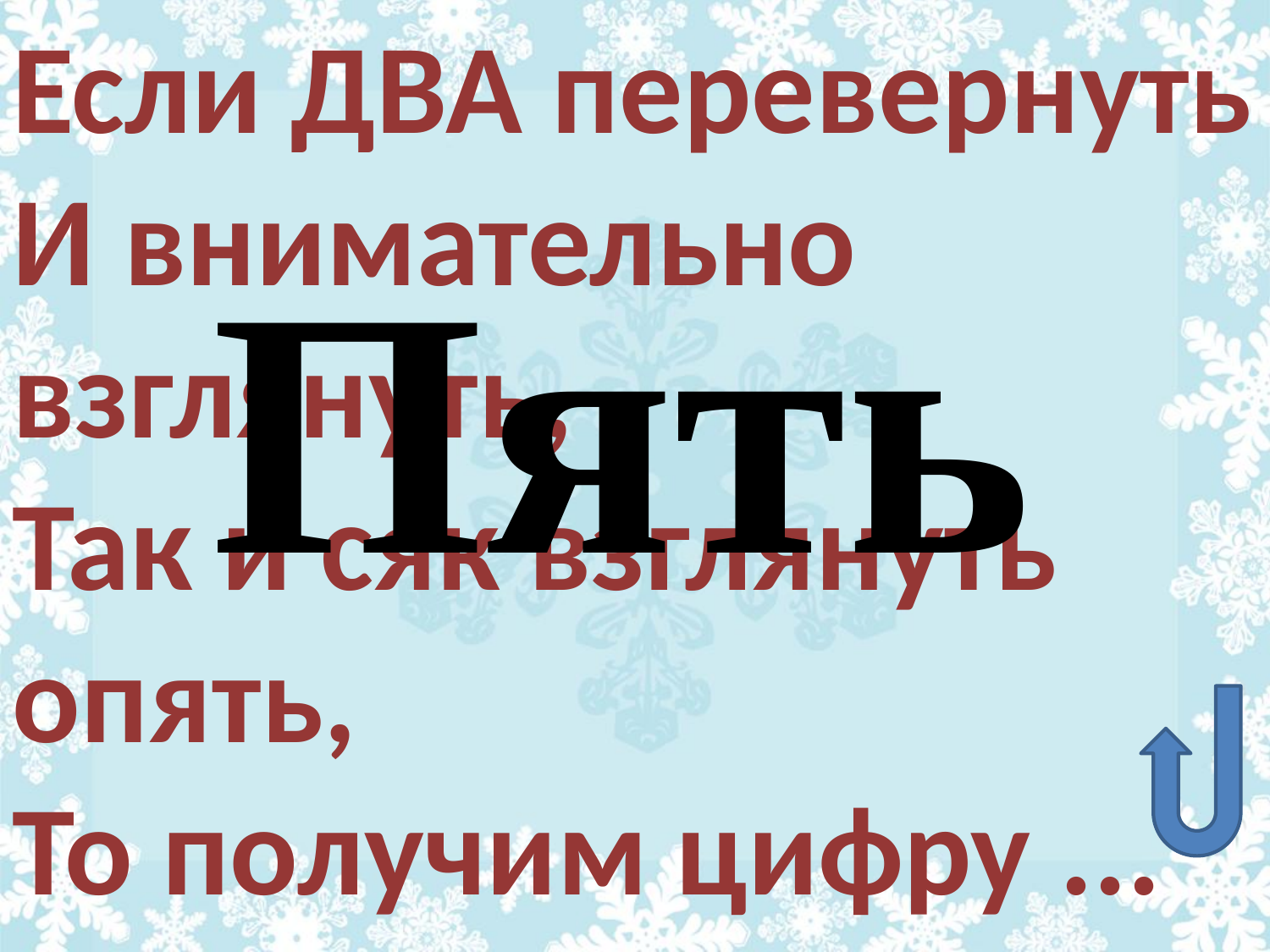

Если ДВА перевернуть
И внимательно взглянуть,
Так и сяк взглянуть опять,
То получим цифру ...
Пять